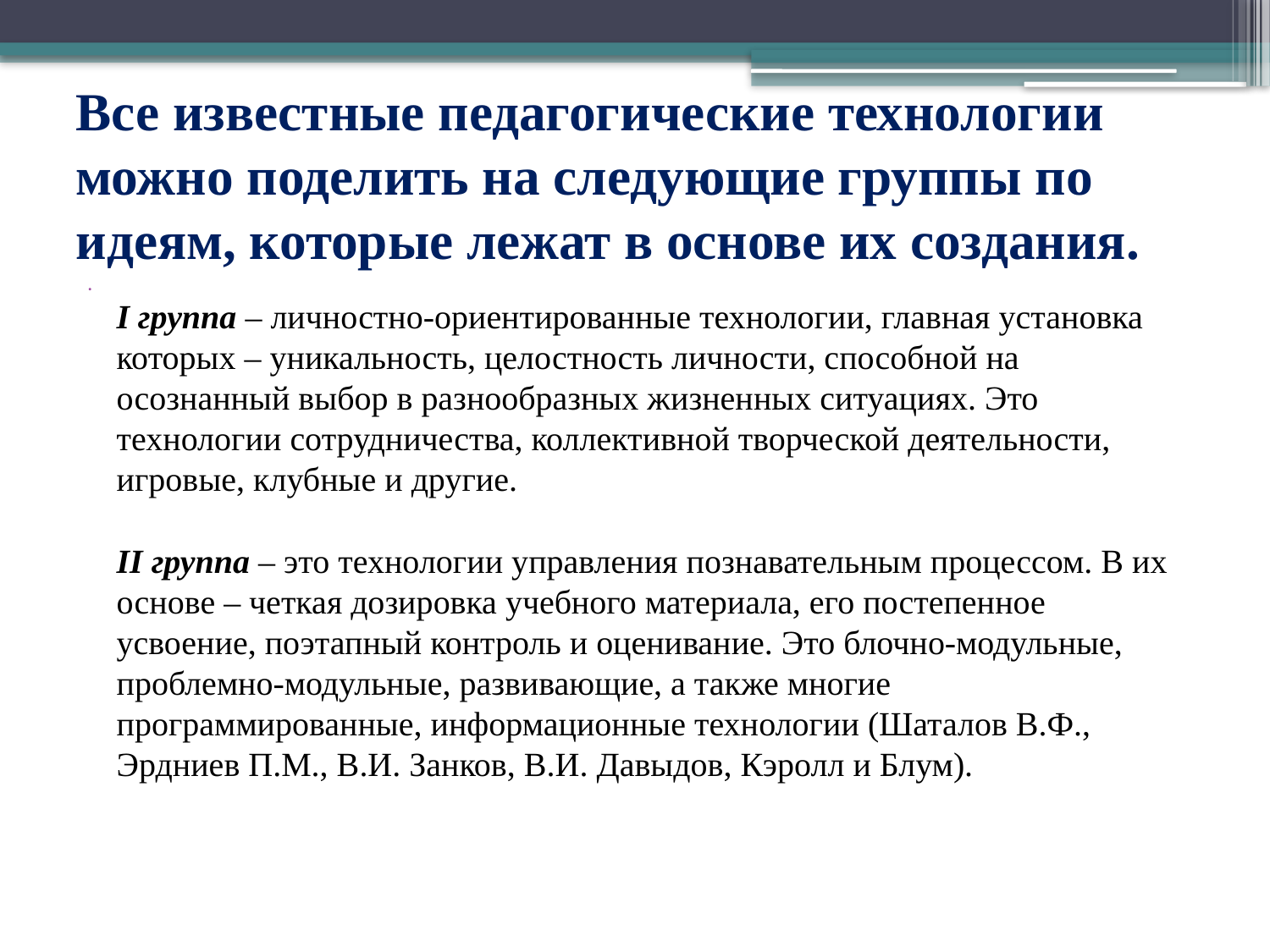

# Все известные педагогические технологии можно поделить на следующие группы по идеям, которые лежат в основе их создания.
I группа – личностно-ориентированные технологии, главная установка которых – уникальность, целостность личности, способной на осознанный выбор в разнообразных жизненных ситуациях. Это технологии сотрудничества, коллективной творческой деятельности, игровые, клубные и другие.
II группа – это технологии управления познавательным процессом. В их основе – четкая дозировка учебного материала, его постепенное усвоение, поэтапный контроль и оценивание. Это блочно-модульные, проблемно-модульные, развивающие, а также многие программированные, информационные технологии (Шаталов В.Ф., Эрдниев П.М., В.И. Занков, В.И. Давыдов, Кэролл и Блум).